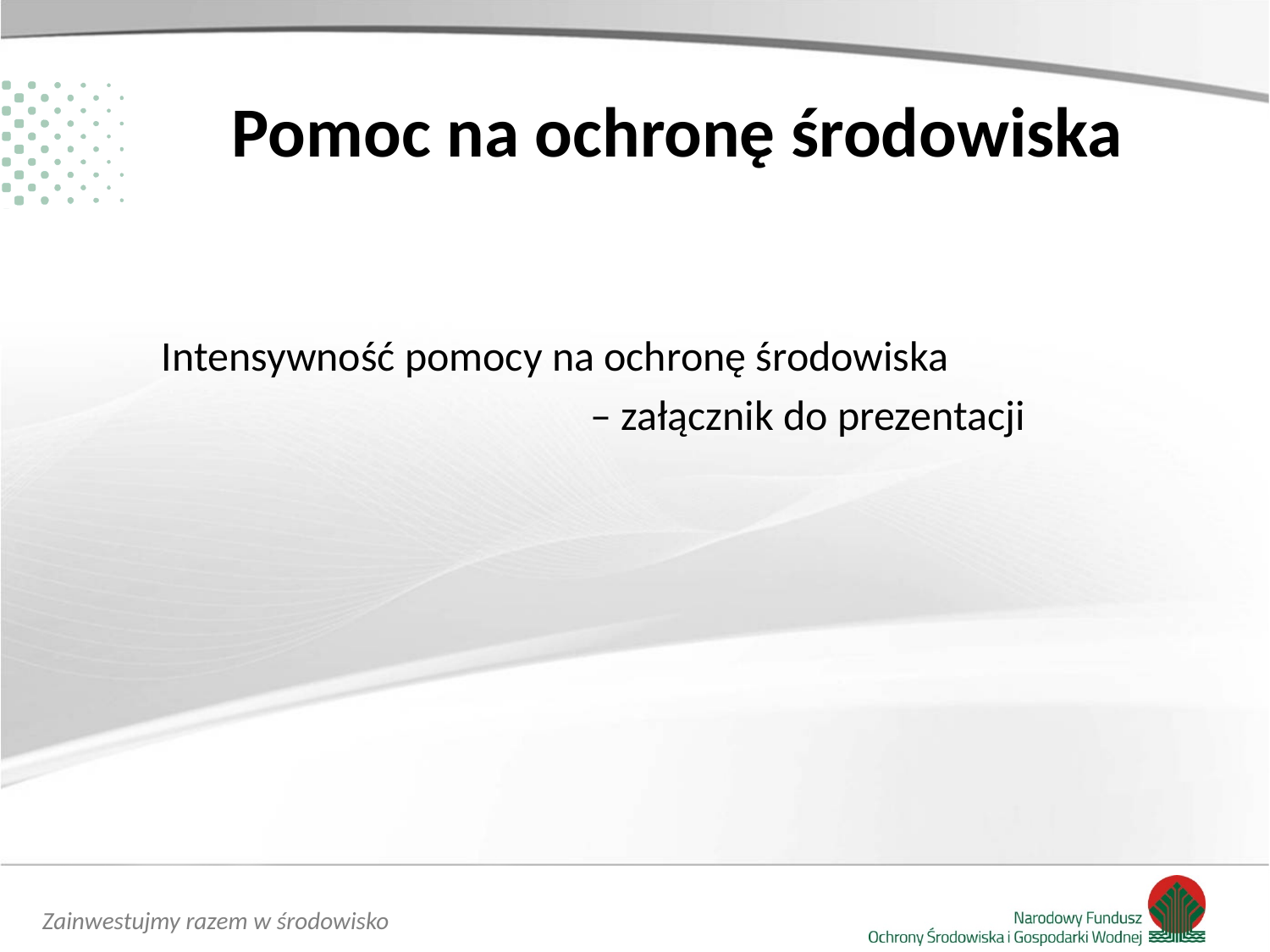

# Pomoc na ochronę środowiska

Intensywność pomocy na ochronę środowiska
				– załącznik do prezentacji